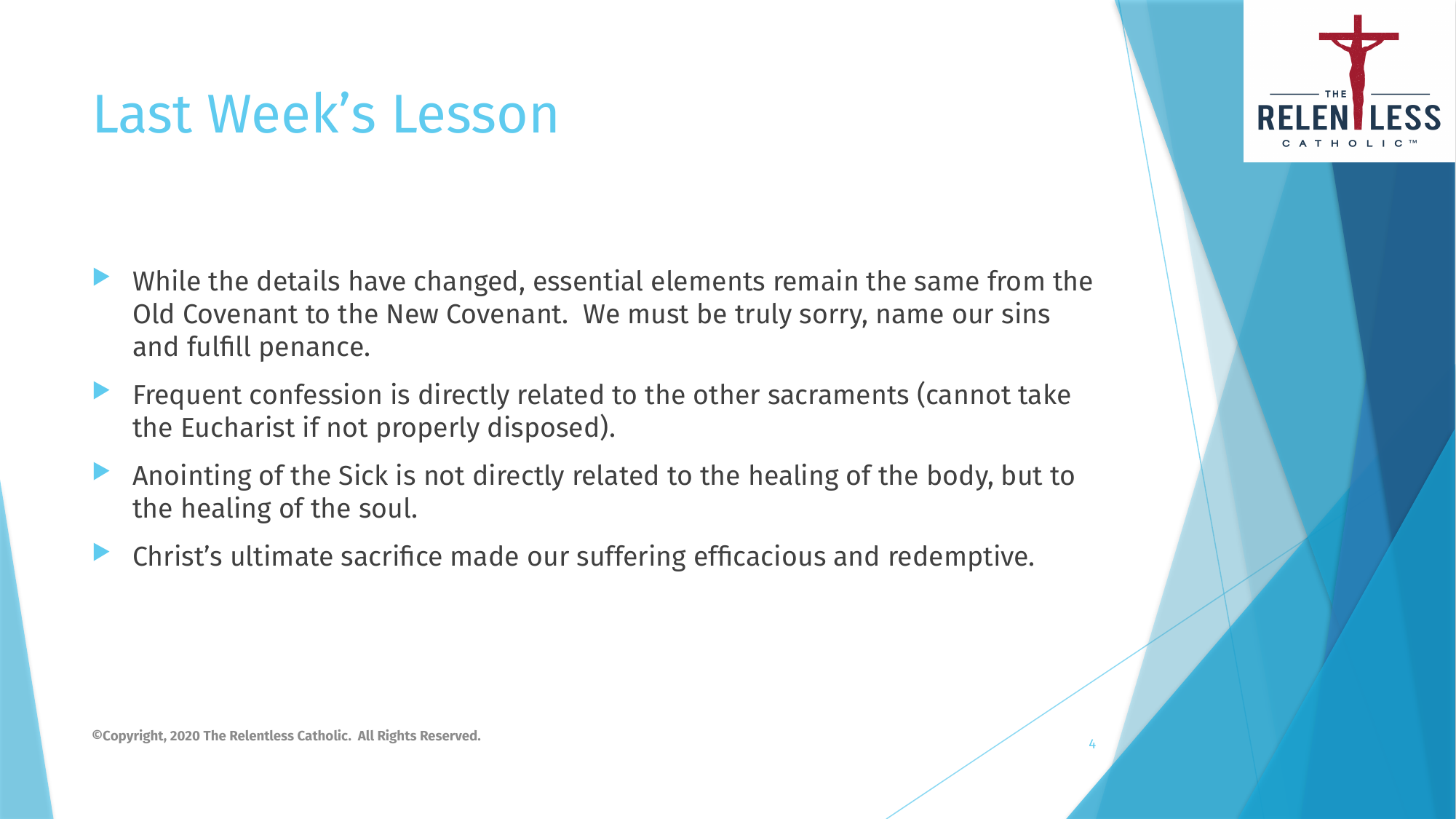

# Last Week’s Lesson
While the details have changed, essential elements remain the same from the Old Covenant to the New Covenant.  We must be truly sorry, name our sins and fulfill penance.
Frequent confession is directly related to the other sacraments (cannot take the Eucharist if not properly disposed).
Anointing of the Sick is not directly related to the healing of the body, but to the healing of the soul.
Christ’s ultimate sacrifice made our suffering efficacious and redemptive.
©Copyright, 2020 The Relentless Catholic.  All Rights Reserved.

4